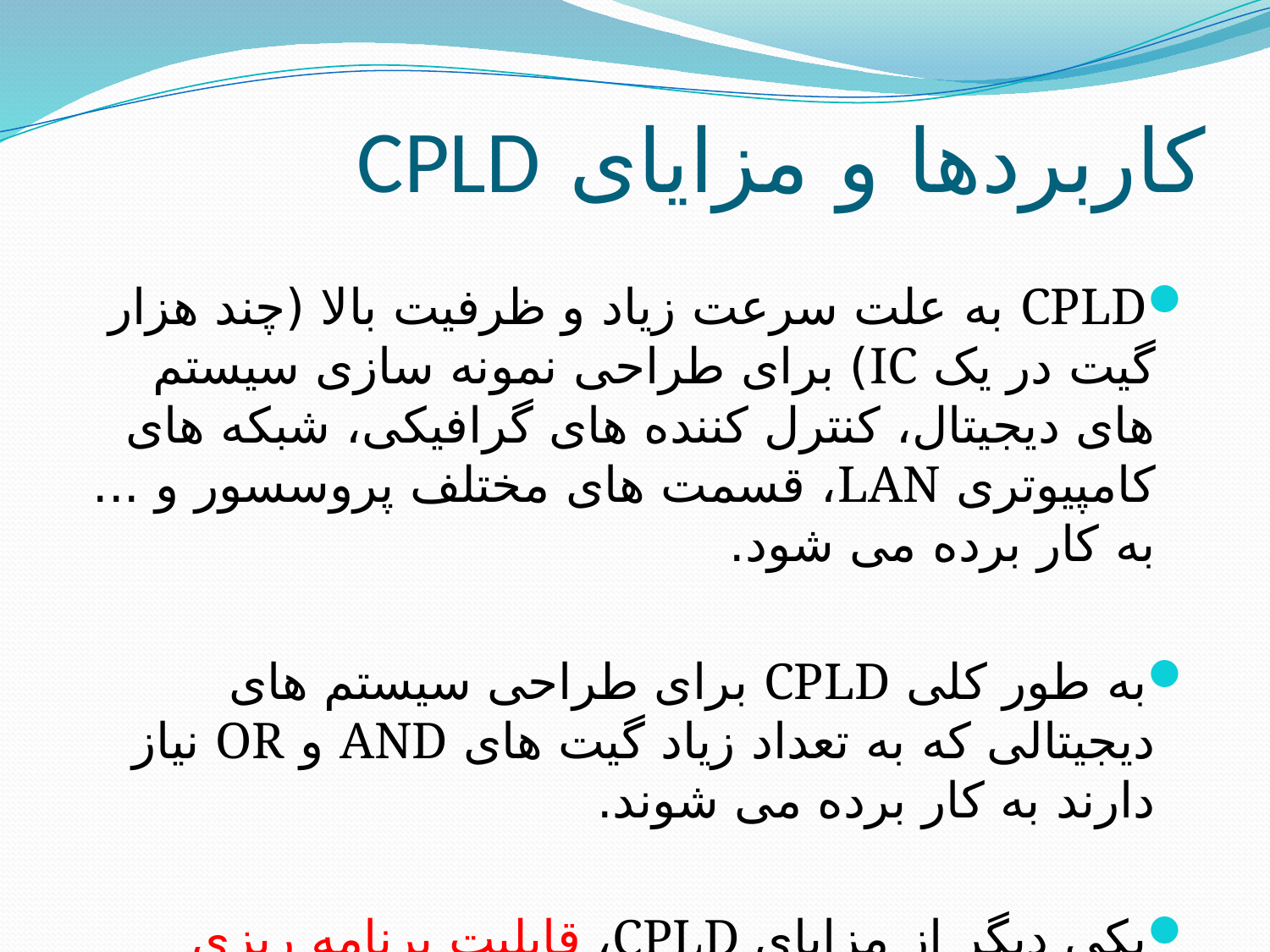

# کاربردها و مزایای CPLD
CPLD به علت سرعت زیاد و ظرفیت بالا (چند هزار گیت در یک IC) برای طراحی نمونه سازی سیستم های دیجیتال، کنترل کننده های گرافیکی، شبکه های کامپیوتری LAN، قسمت های مختلف پروسسور و ... به کار برده می شود.

به طور کلی CPLD برای طراحی سیستم های دیجیتالی که به تعداد زیاد گیت های AND و OR نیاز دارند به کار برده می شوند.

یکی دیگر از مزایای CPLD، قابلیت برنامه ریزی مجدد آن می باشد.